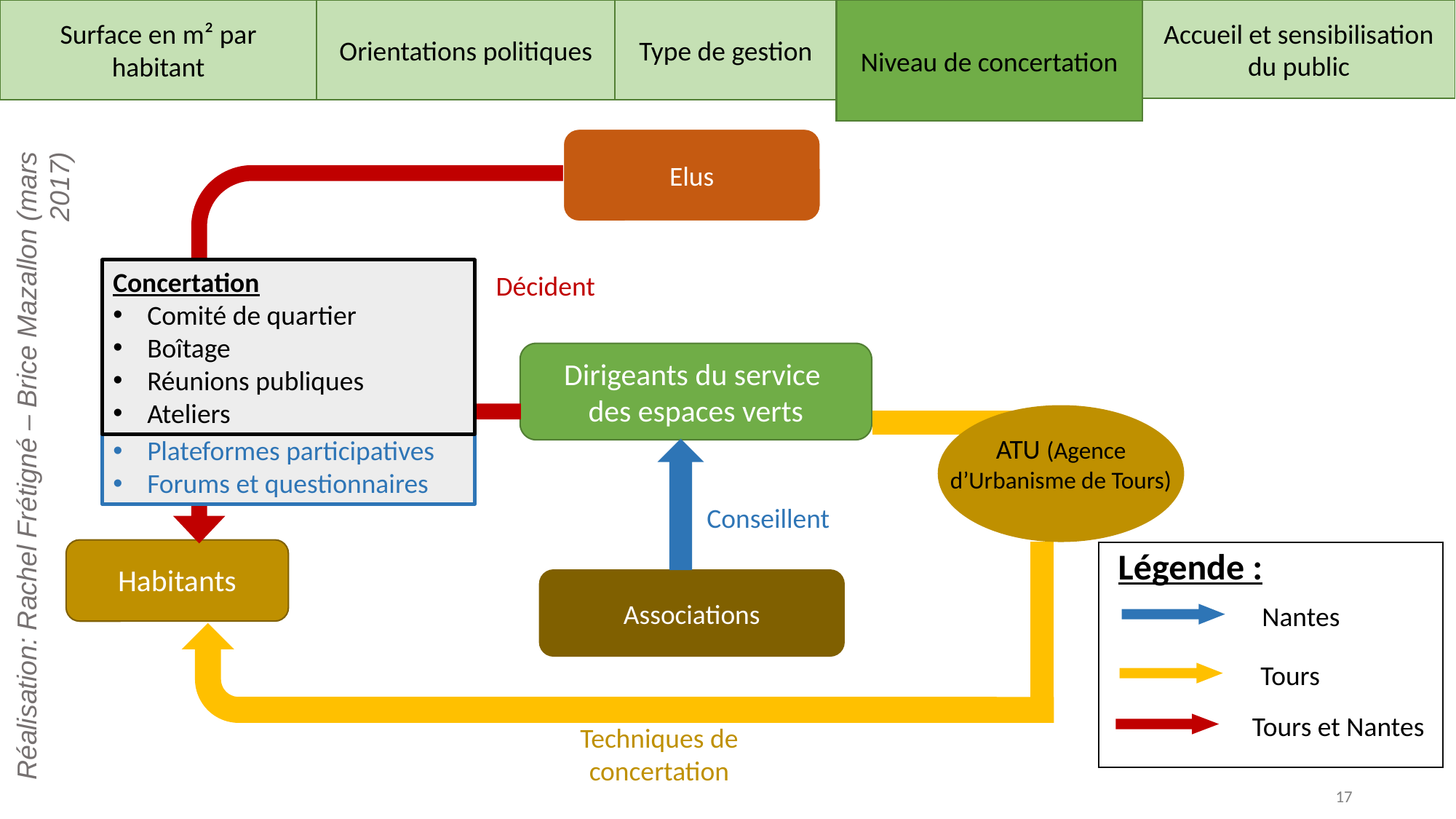

Surface en m² par habitant
Niveau de concertation
Orientations politiques
Type de gestion
Accueil et sensibilisation du public

Elus

Concertation
Comité de quartier
Boîtage
Réunions publiques
Ateliers
Décident

Dirigeants du service
des espaces verts

ATU (Agence d’Urbanisme de Tours)
Plateformes participatives
Forums et questionnaires

Réalisation: Rachel Frétigné – Brice Mazallon (mars 2017)
Conseillent
Légende :
Nantes

Tours

Tours et Nantes

Habitants

Associations
Techniques de concertation
17